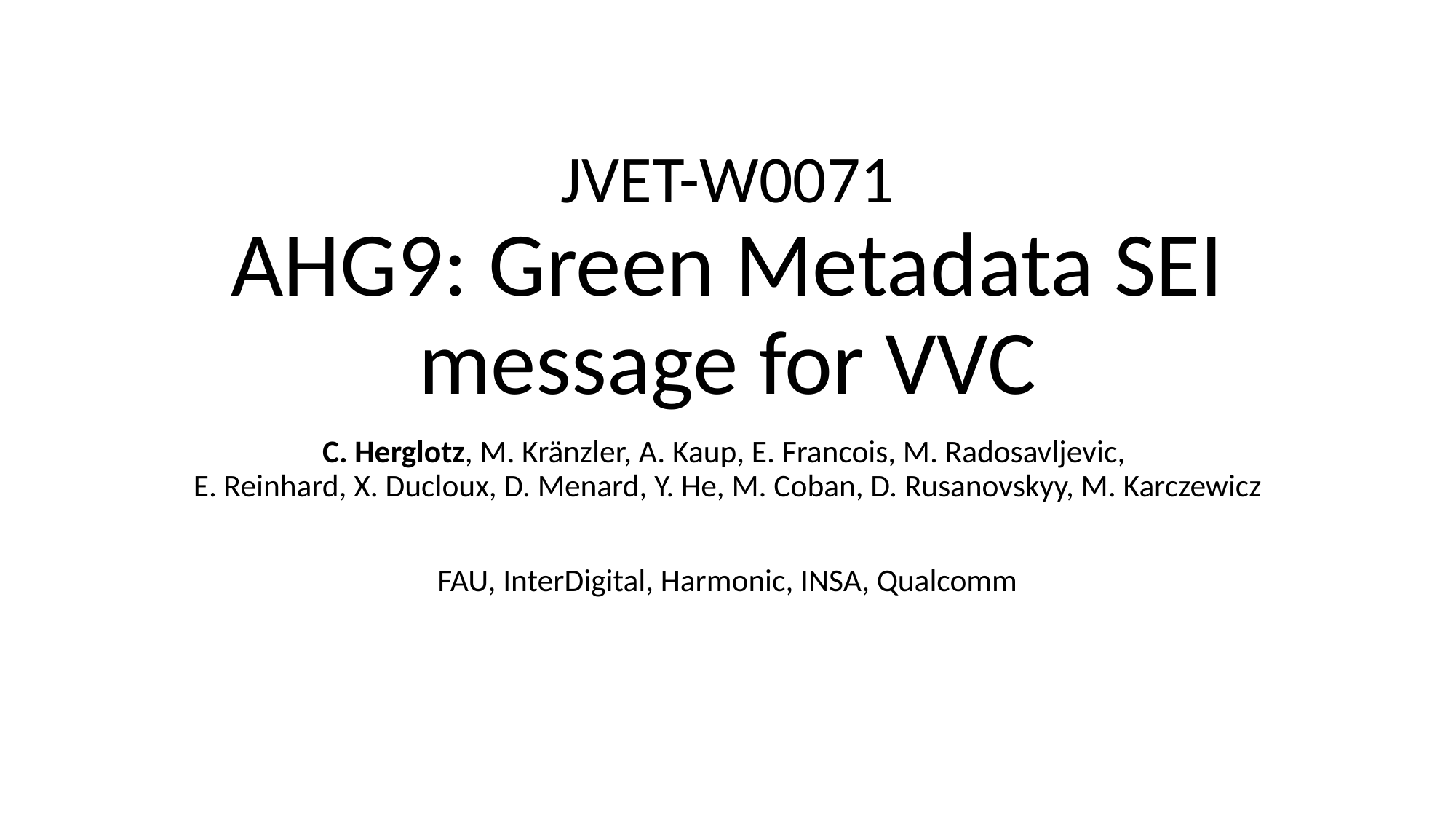

# JVET-W0071 AHG9: Green Metadata SEI message for VVC
C. Herglotz, M. Kränzler, A. Kaup, E. Francois, M. Radosavljevic,
E. Reinhard, X. Ducloux, D. Menard, Y. He, M. Coban, D. Rusanovskyy, M. Karczewicz

FAU, InterDigital, Harmonic, INSA, Qualcomm